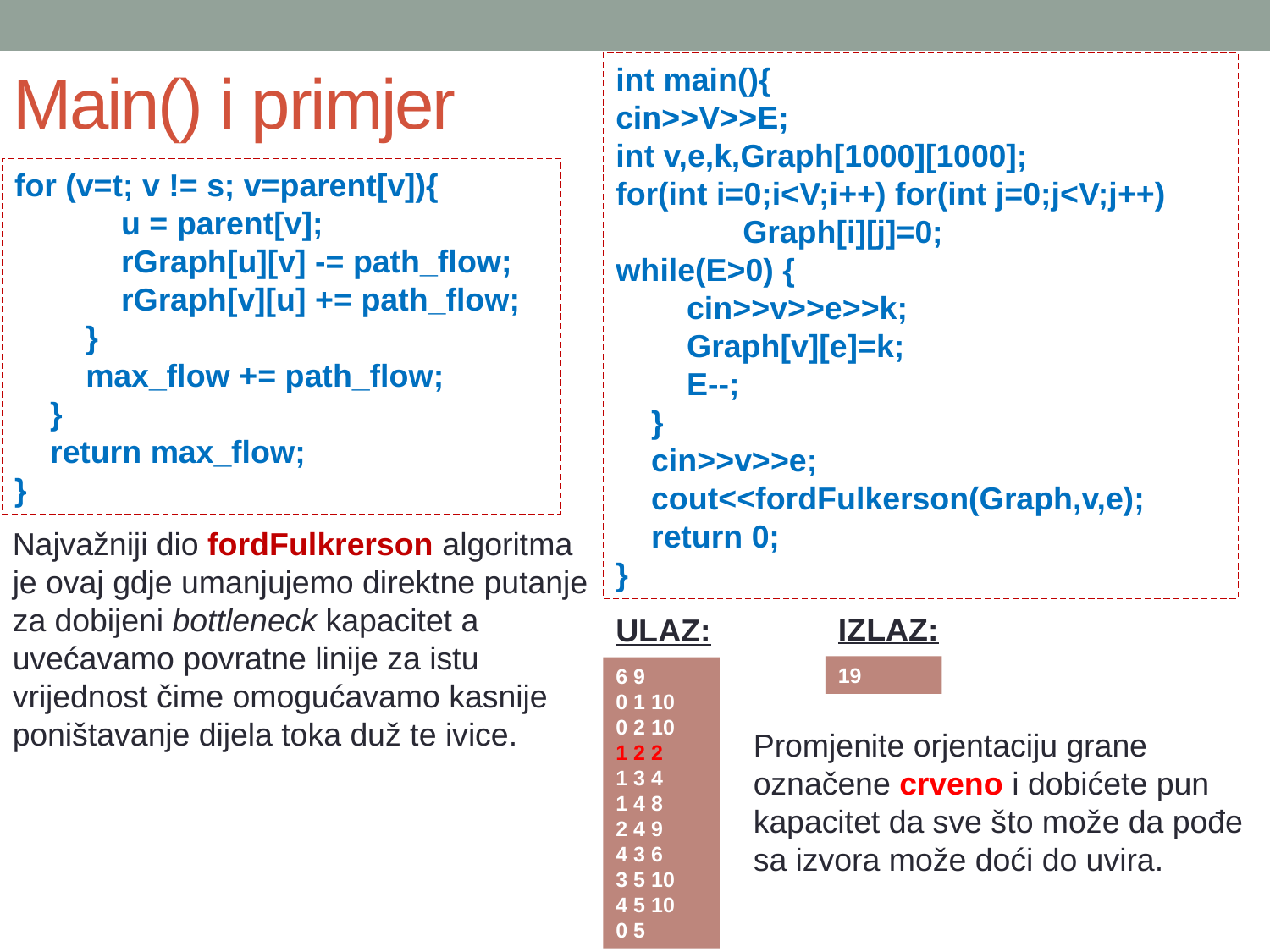

# Main() i primjer
int main(){
cin>>V>>E;
int v,e,k,Graph[1000][1000];
for(int i=0;i<V;i++) for(int j=0;j<V;j++) 	Graph[i][j]=0;
while(E>0) {
        cin>>v>>e>>k;
        Graph[v][e]=k;
        E--;
    }
    cin>>v>>e;
    cout<<fordFulkerson(Graph,v,e);
    return 0;
}
for (v=t; v != s; v=parent[v]){
            u = parent[v];
            rGraph[u][v] -= path_flow;
            rGraph[v][u] += path_flow;
        }
        max_flow += path_flow;
    }
    return max_flow;
}
Najvažniji dio fordFulkrerson algoritma je ovaj gdje umanjujemo direktne putanje za dobijeni bottleneck kapacitet a uvećavamo povratne linije za istu vrijednost čime omogućavamo kasnije poništavanje dijela toka duž te ivice.
IZLAZ:
ULAZ:
19
6 9
0 1 10
0 2 10
1 2 2
1 3 4
1 4 8
2 4 9
4 3 6
3 5 10
4 5 10
0 5
Promjenite orjentaciju grane označene crveno i dobićete pun kapacitet da sve što može da pođe sa izvora može doći do uvira.